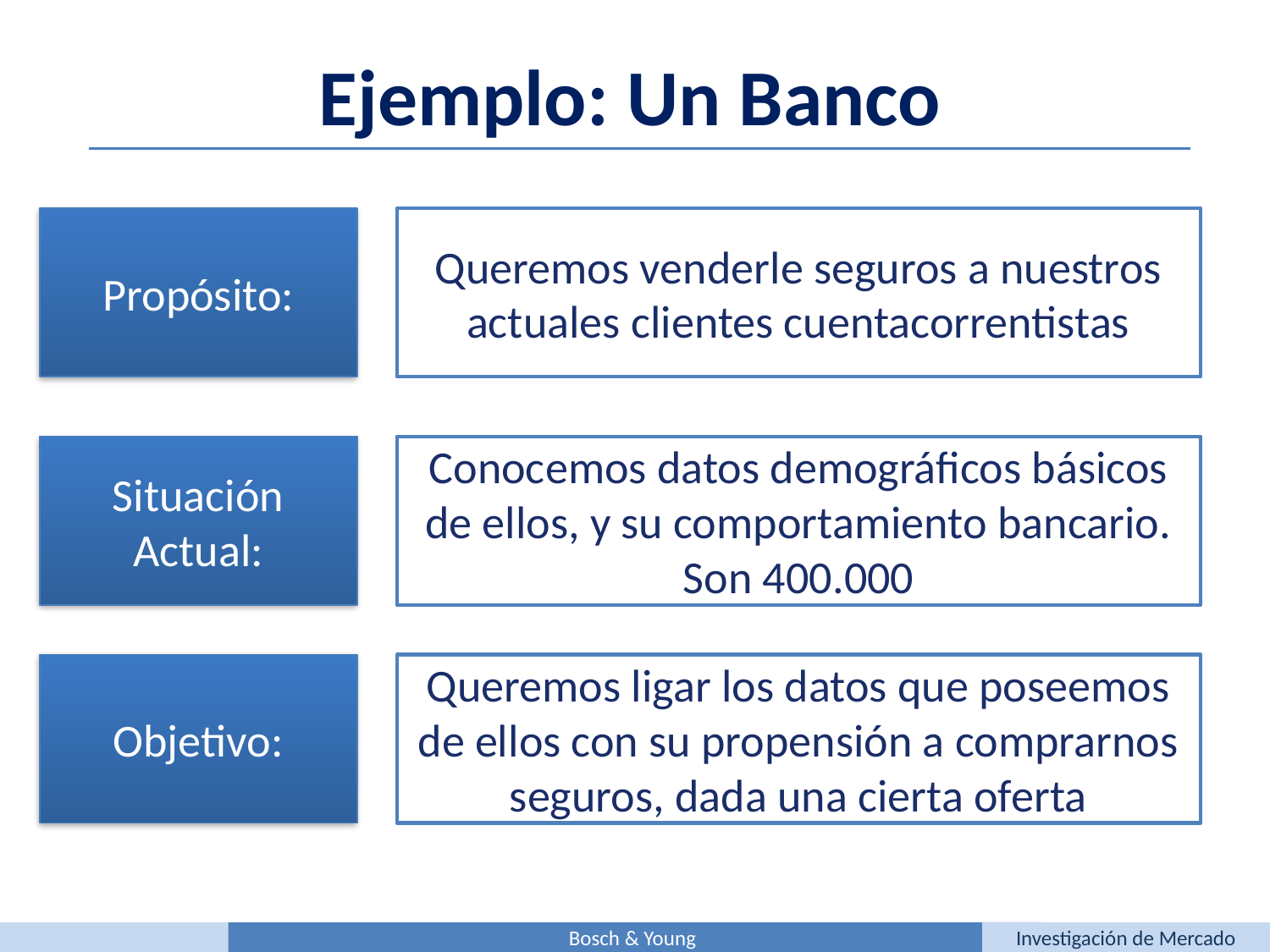

Ejemplo: Un Banco
Propósito:
Queremos venderle seguros a nuestros actuales clientes cuentacorrentistas
Situación Actual:
Conocemos datos demográficos básicos de ellos, y su comportamiento bancario. Son 400.000
Objetivo:
Queremos ligar los datos que poseemos de ellos con su propensión a comprarnos seguros, dada una cierta oferta

Bosch & Young
Investigación de Mercado